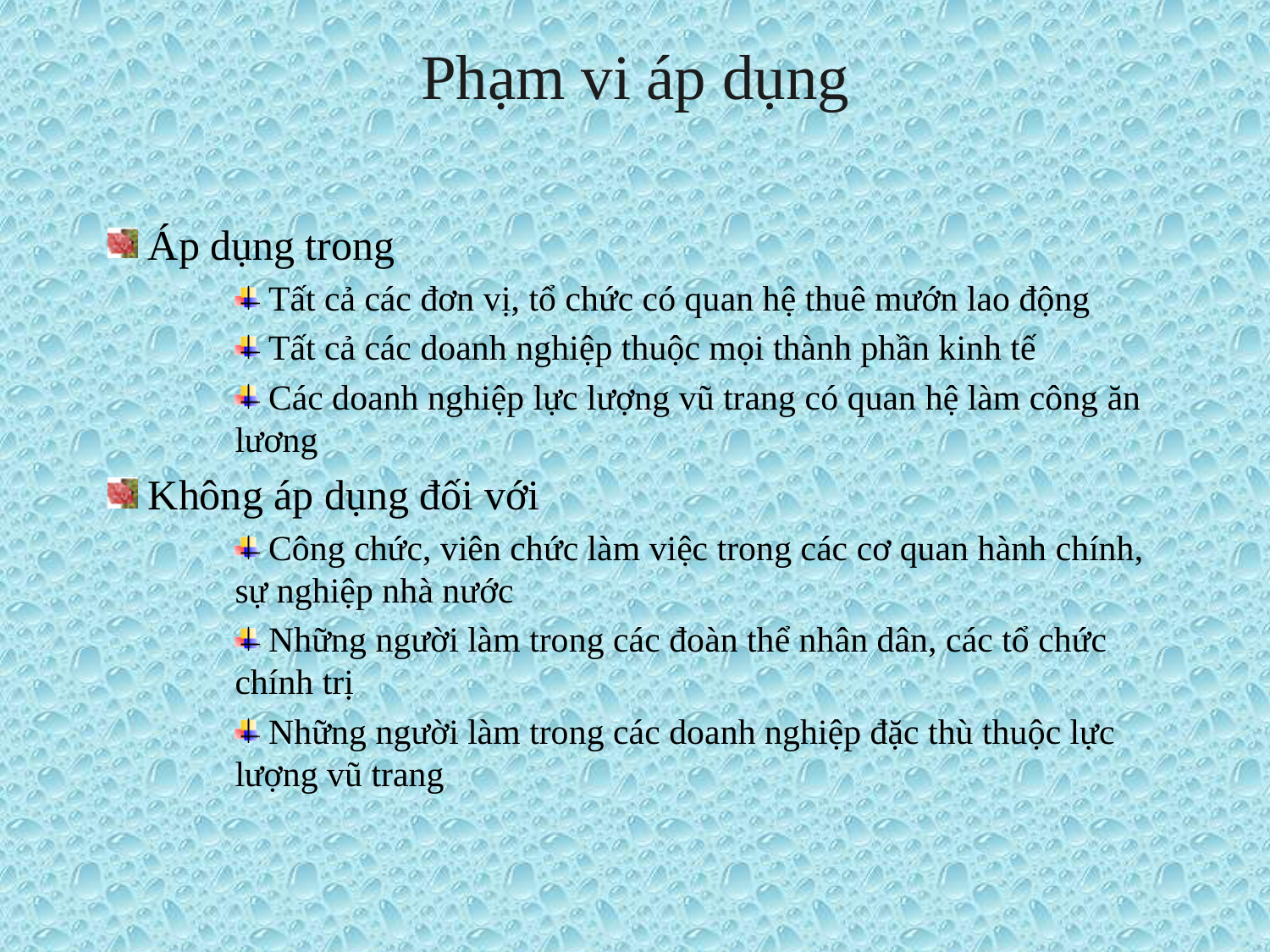

# Phạm vi áp dụng
 Áp dụng trong
 Tất cả các đơn vị, tổ chức có quan hệ thuê mướn lao động
 Tất cả các doanh nghiệp thuộc mọi thành phần kinh tế
 Các doanh nghiệp lực lượng vũ trang có quan hệ làm công ăn lương
 Không áp dụng đối với
 Công chức, viên chức làm việc trong các cơ quan hành chính, sự nghiệp nhà nước
 Những người làm trong các đoàn thể nhân dân, các tổ chức chính trị
 Những người làm trong các doanh nghiệp đặc thù thuộc lực lượng vũ trang